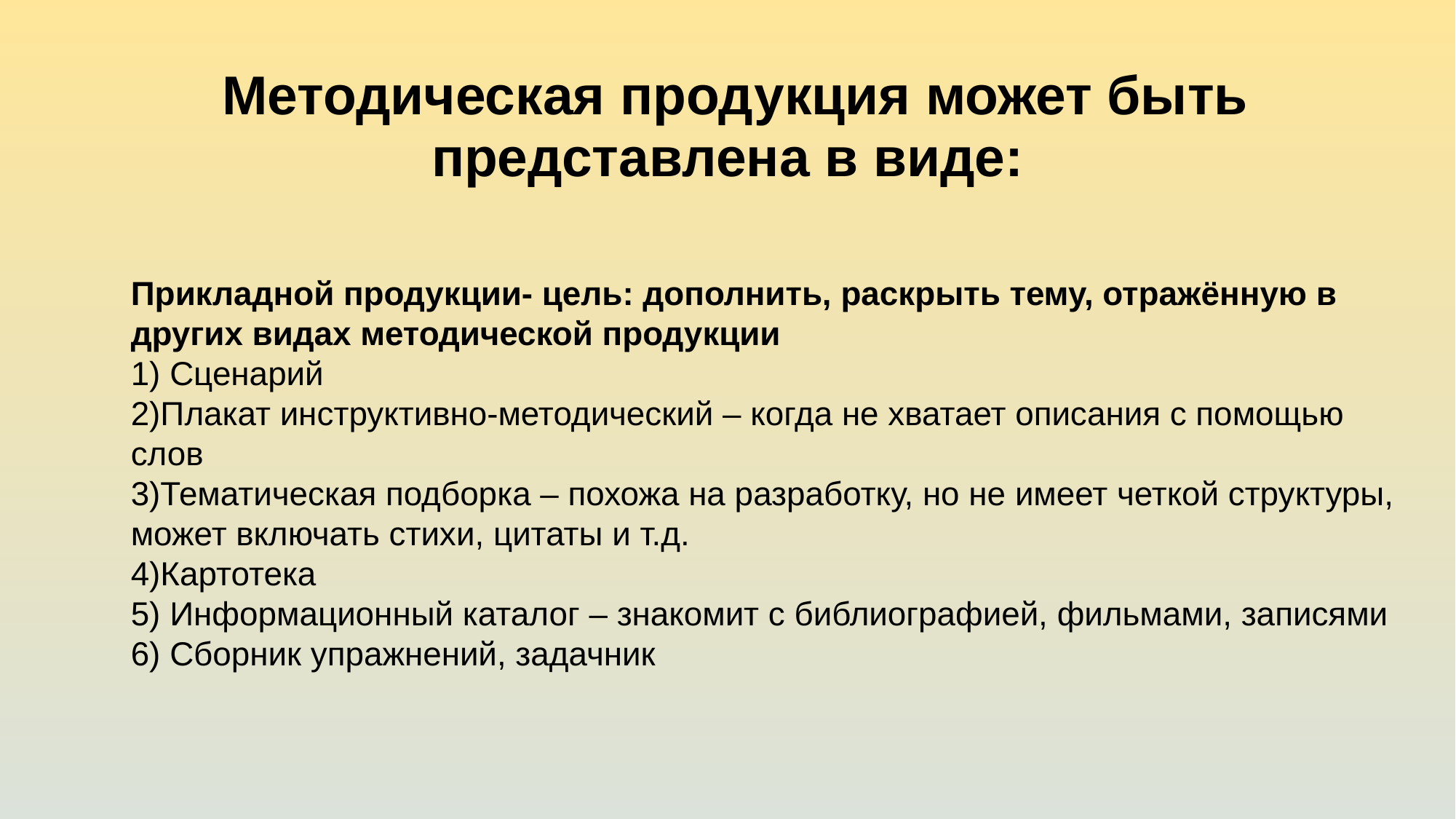

# Методическая продукция может быть представлена в виде:
Прикладной продукции- цель: дополнить, раскрыть тему, отражённую в других видах методической продукции
1) Сценарий
2)Плакат инструктивно-методический – когда не хватает описания с помощью слов
3)Тематическая подборка – похожа на разработку, но не имеет четкой структуры, может включать стихи, цитаты и т.д.
4)Картотека
5) Информационный каталог – знакомит с библиографией, фильмами, записями
6) Сборник упражнений, задачник